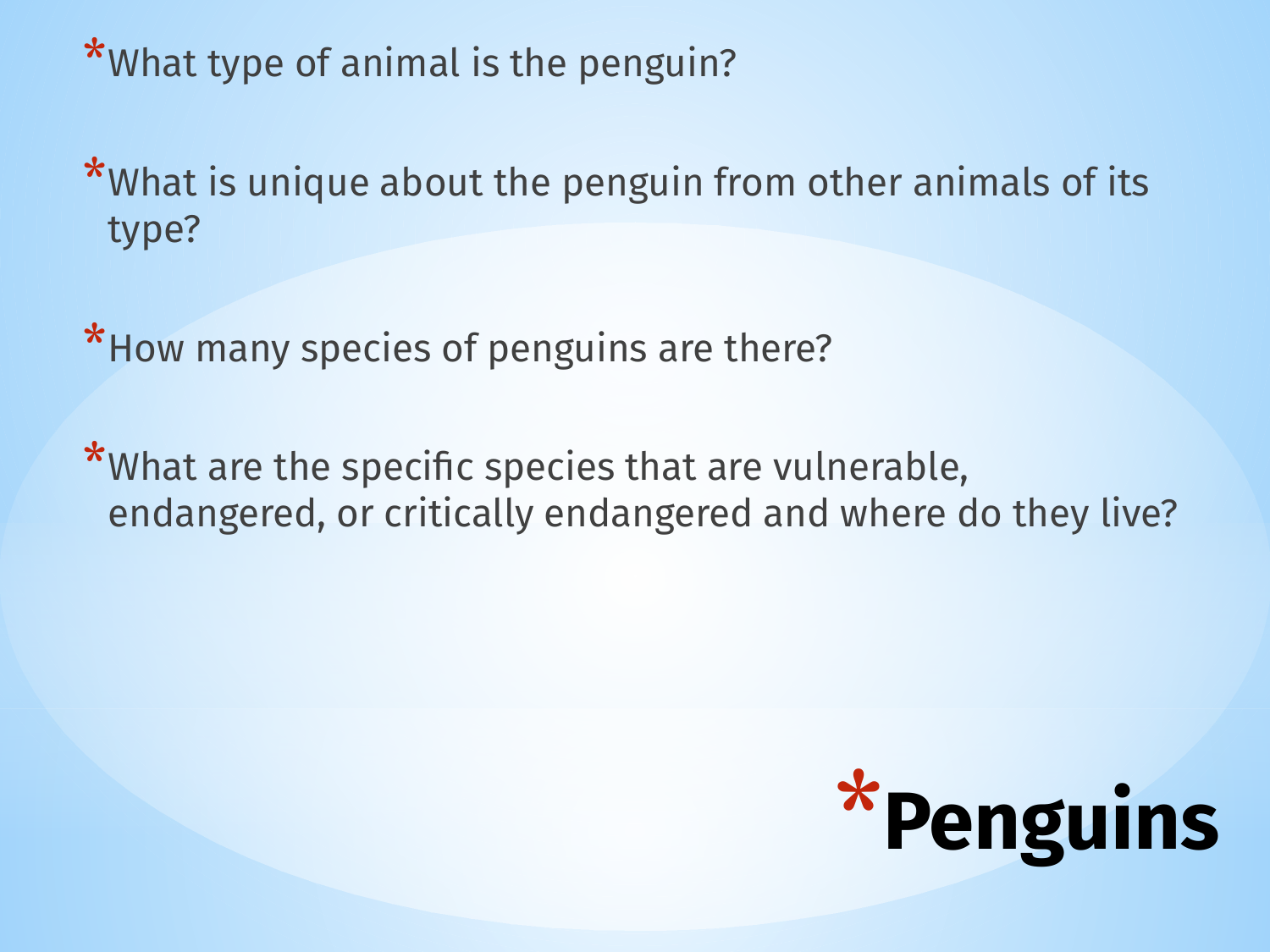

What type of animal is the penguin?

What is unique about the penguin from other animals of its type?

How many species of penguins are there?

What are the specific species that are vulnerable, endangered, or critically endangered and where do they live?

# Penguins